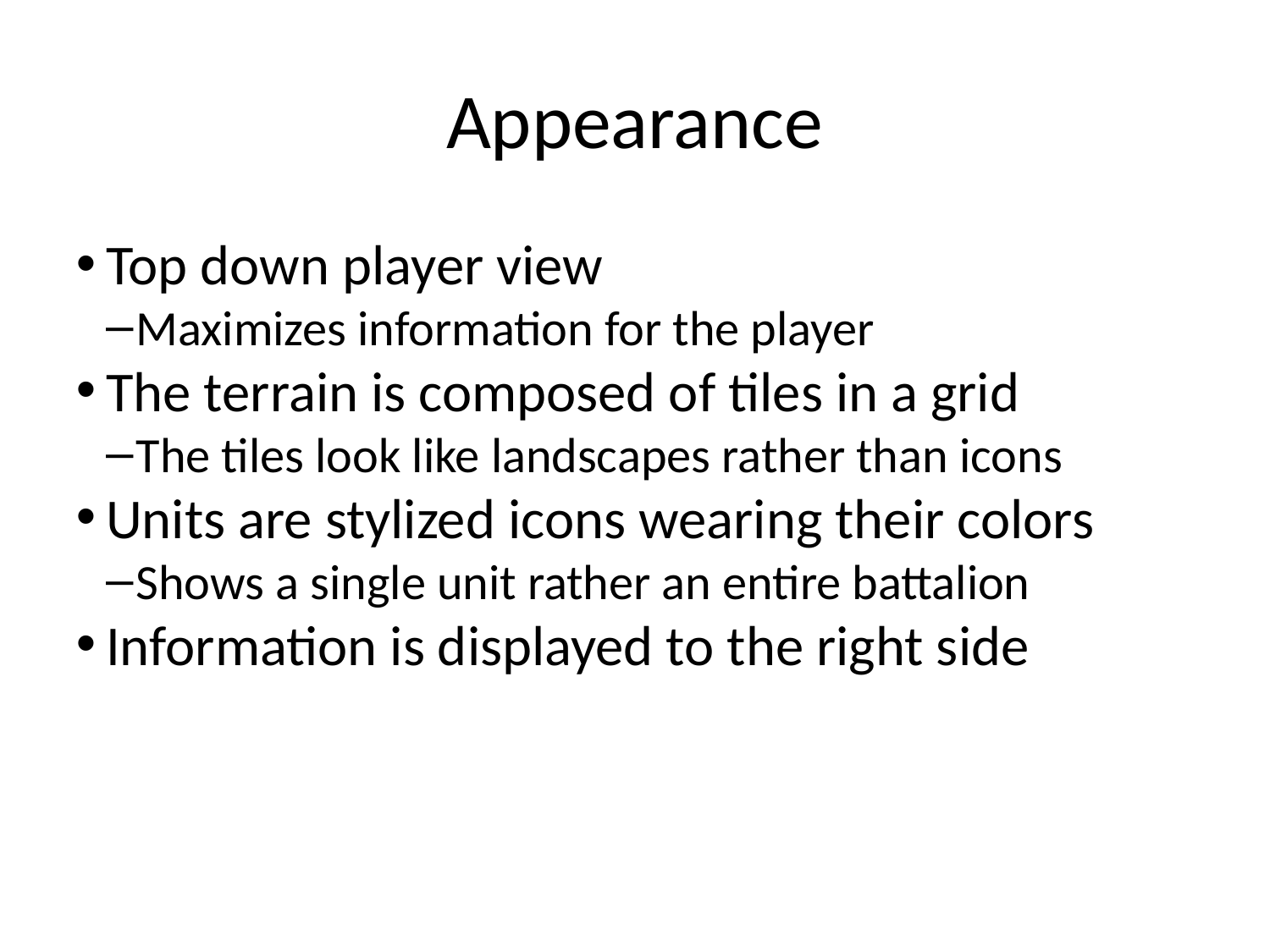

Appearance
Top down player view
Maximizes information for the player
The terrain is composed of tiles in a grid
The tiles look like landscapes rather than icons
Units are stylized icons wearing their colors
Shows a single unit rather an entire battalion
Information is displayed to the right side